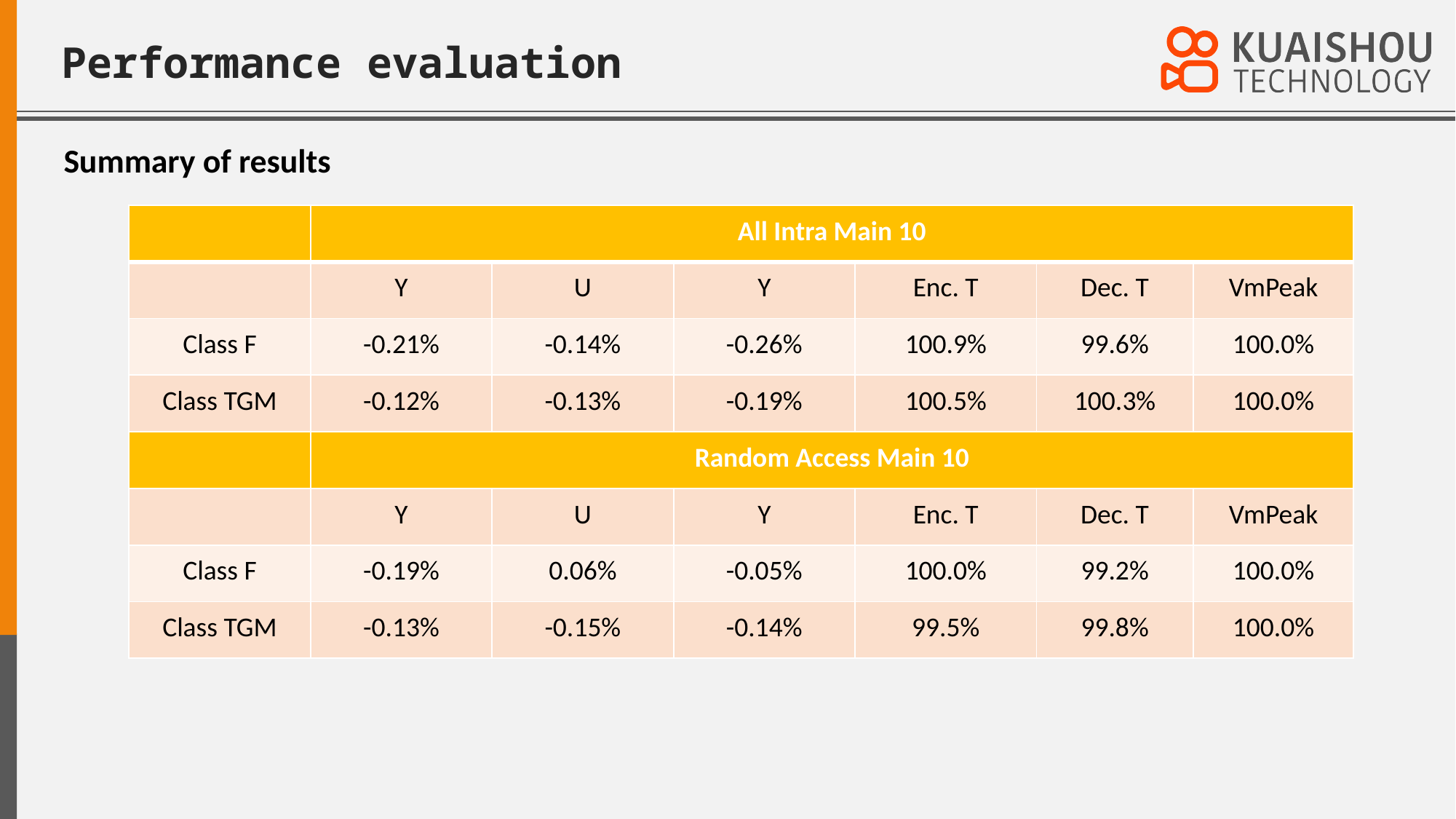

# Performance evaluation
Summary of results
|  | All Intra Main 10 |  |  |  |  |  |
| --- | --- | --- | --- | --- | --- | --- |
|  | Y | U | Y | Enc. T | Dec. T | VmPeak |
| Class F | -0.21% | -0.14% | -0.26% | 100.9% | 99.6% | 100.0% |
| Class TGM | -0.12% | -0.13% | -0.19% | 100.5% | 100.3% | 100.0% |
|  | Random Access Main 10 |  |  |  |  |  |
|  | Y | U | Y | Enc. T | Dec. T | VmPeak |
| Class F | -0.19% | 0.06% | -0.05% | 100.0% | 99.2% | 100.0% |
| Class TGM | -0.13% | -0.15% | -0.14% | 99.5% | 99.8% | 100.0% |